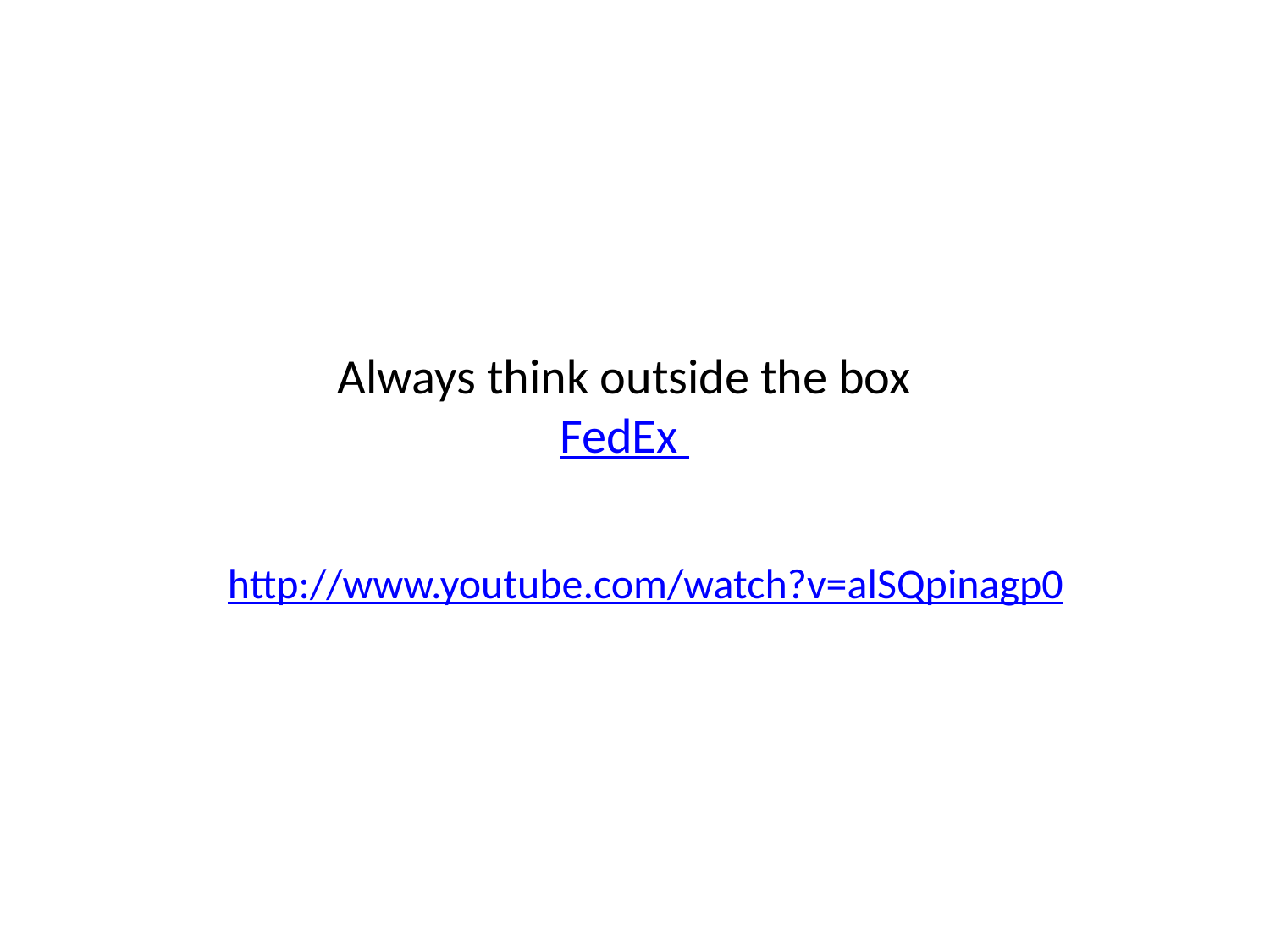

Always think outside the box
FedEx
http://www.youtube.com/watch?v=alSQpinagp0